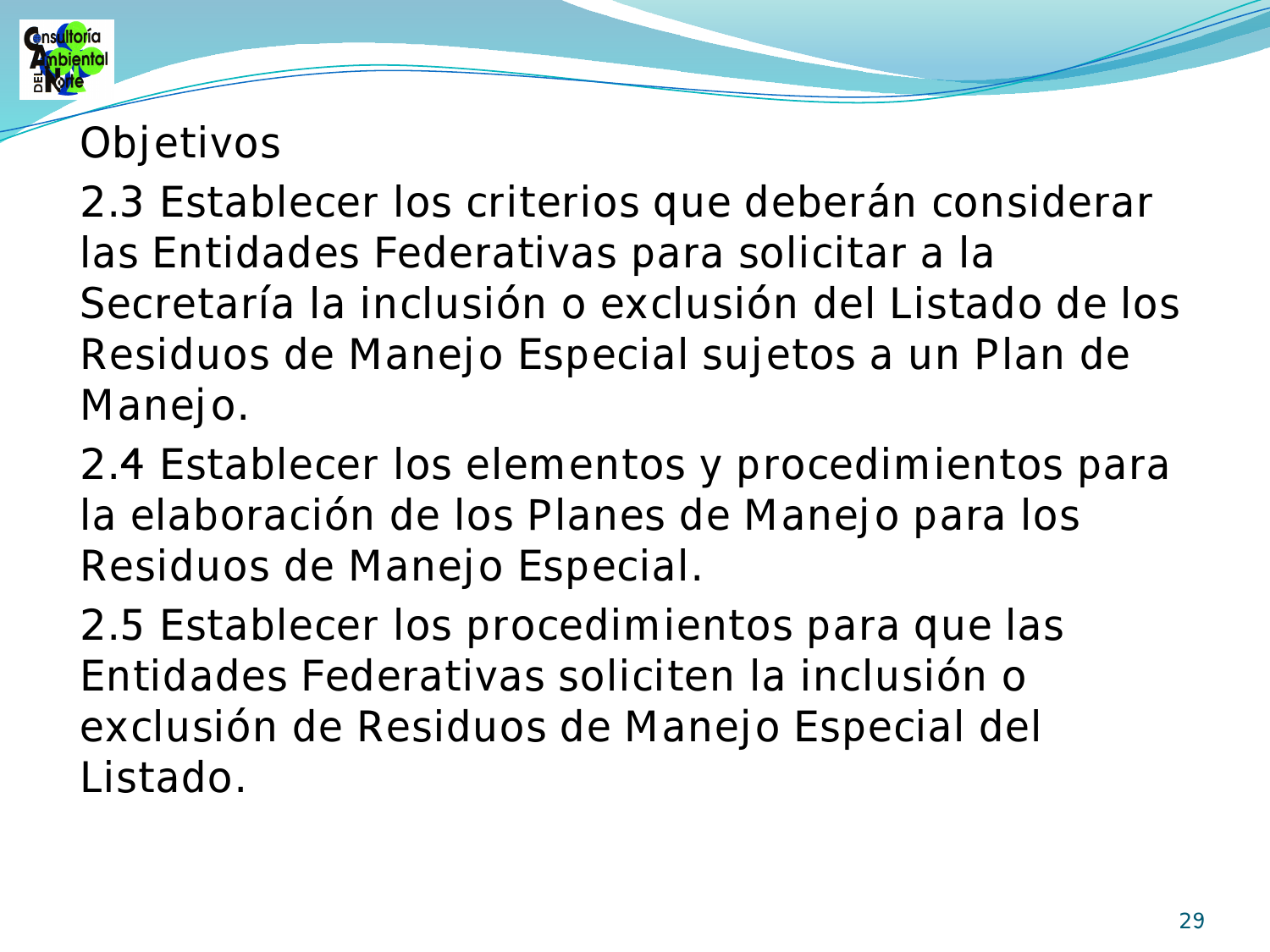

Objetivos
2.3 Establecer los criterios que deberán considerar las Entidades Federativas para solicitar a la Secretaría la inclusión o exclusión del Listado de los Residuos de Manejo Especial sujetos a un Plan de Manejo.
2.4 Establecer los elementos y procedimientos para la elaboración de los Planes de Manejo para los Residuos de Manejo Especial.
2.5 Establecer los procedimientos para que las Entidades Federativas soliciten la inclusión o exclusión de Residuos de Manejo Especial del Listado.

29